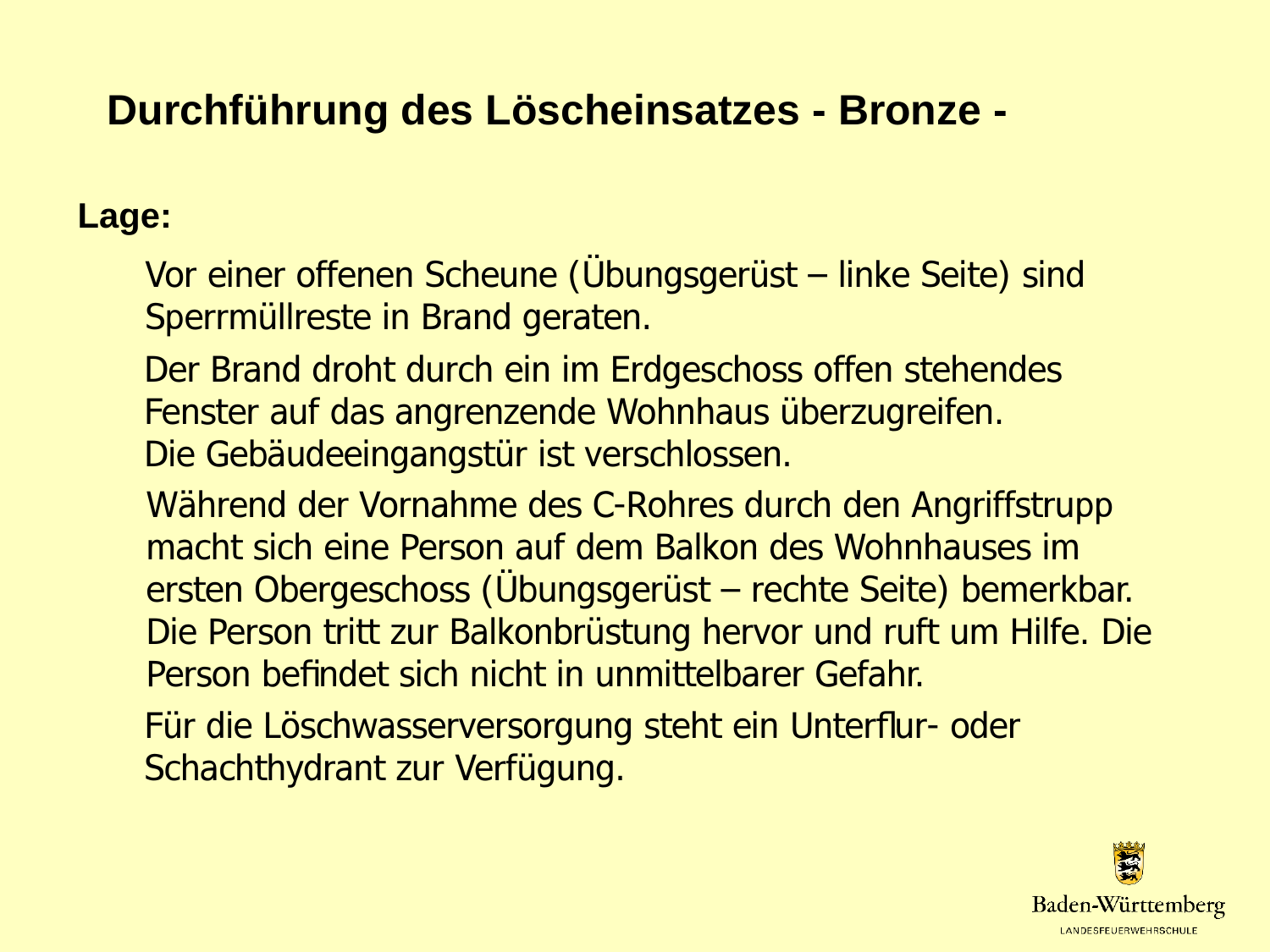

Durchführung des Löscheinsatzes - Bronze -
Lage:
Vor einer offenen Scheune (Übungsgerüst – linke Seite) sind
Sperrmüllreste in Brand geraten.
Der Brand droht durch ein im Erdgeschoss offen stehendes
Fenster auf das angrenzende Wohnhaus überzugreifen.
Die Gebäudeeingangstür ist verschlossen.
Während der Vornahme des C-Rohres durch den Angriffstrupp
macht sich eine Person auf dem Balkon des Wohnhauses im
ersten Obergeschoss (Übungsgerüst – rechte Seite) bemerkbar.
Die Person tritt zur Balkonbrüstung hervor und ruft um Hilfe. Die
Person befindet sich nicht in unmittelbarer Gefahr.
Für die Löschwasserversorgung steht ein Unterflur- oder
Schachthydrant zur Verfügung.